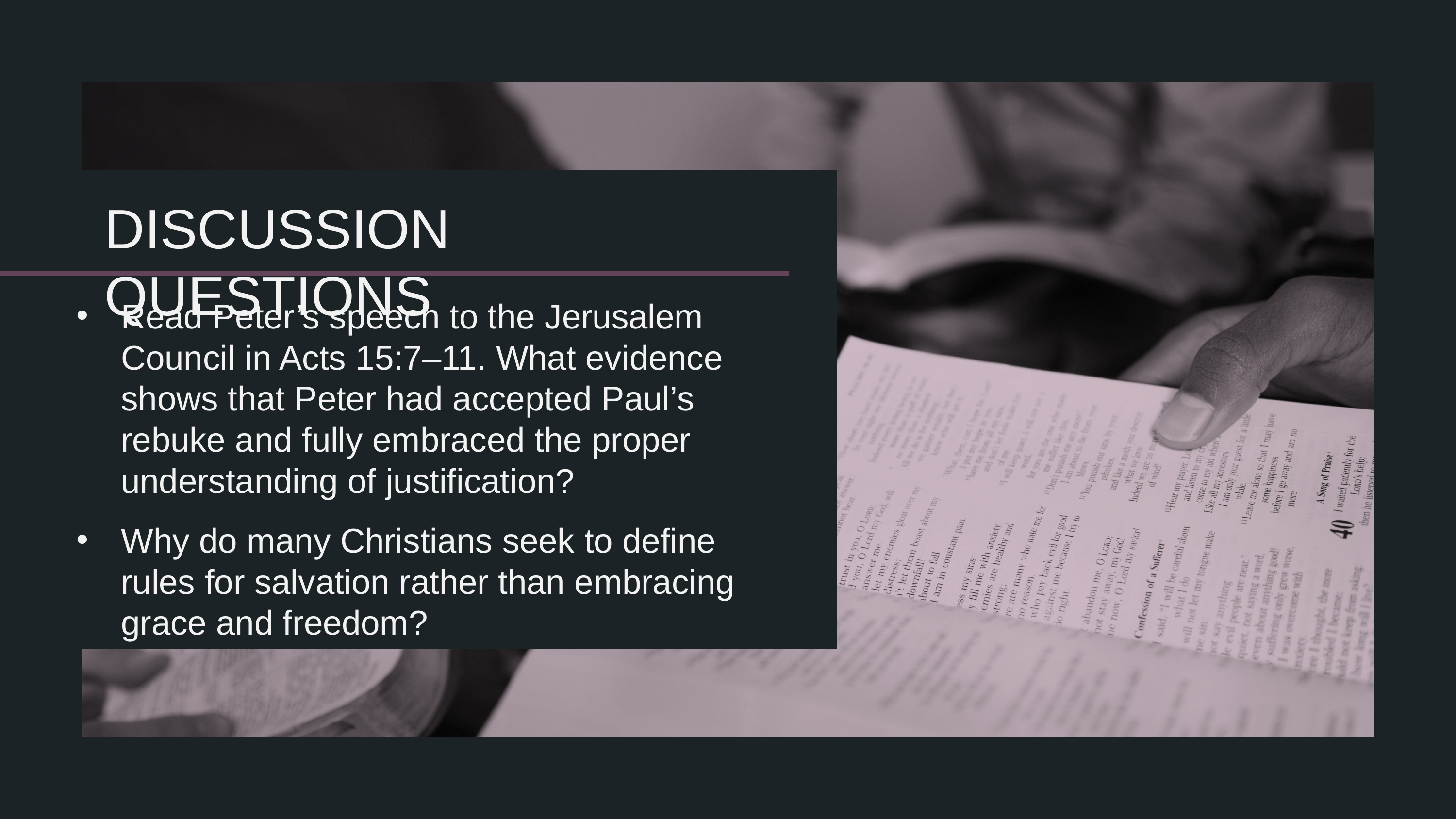

Read Peter’s speech to the Jerusalem Council in Acts 15:7–11. What evidence shows that Peter had accepted Paul’s rebuke and fully embraced the proper understanding of justification?
Why do many Christians seek to define rules for salvation rather than embracing grace and freedom?